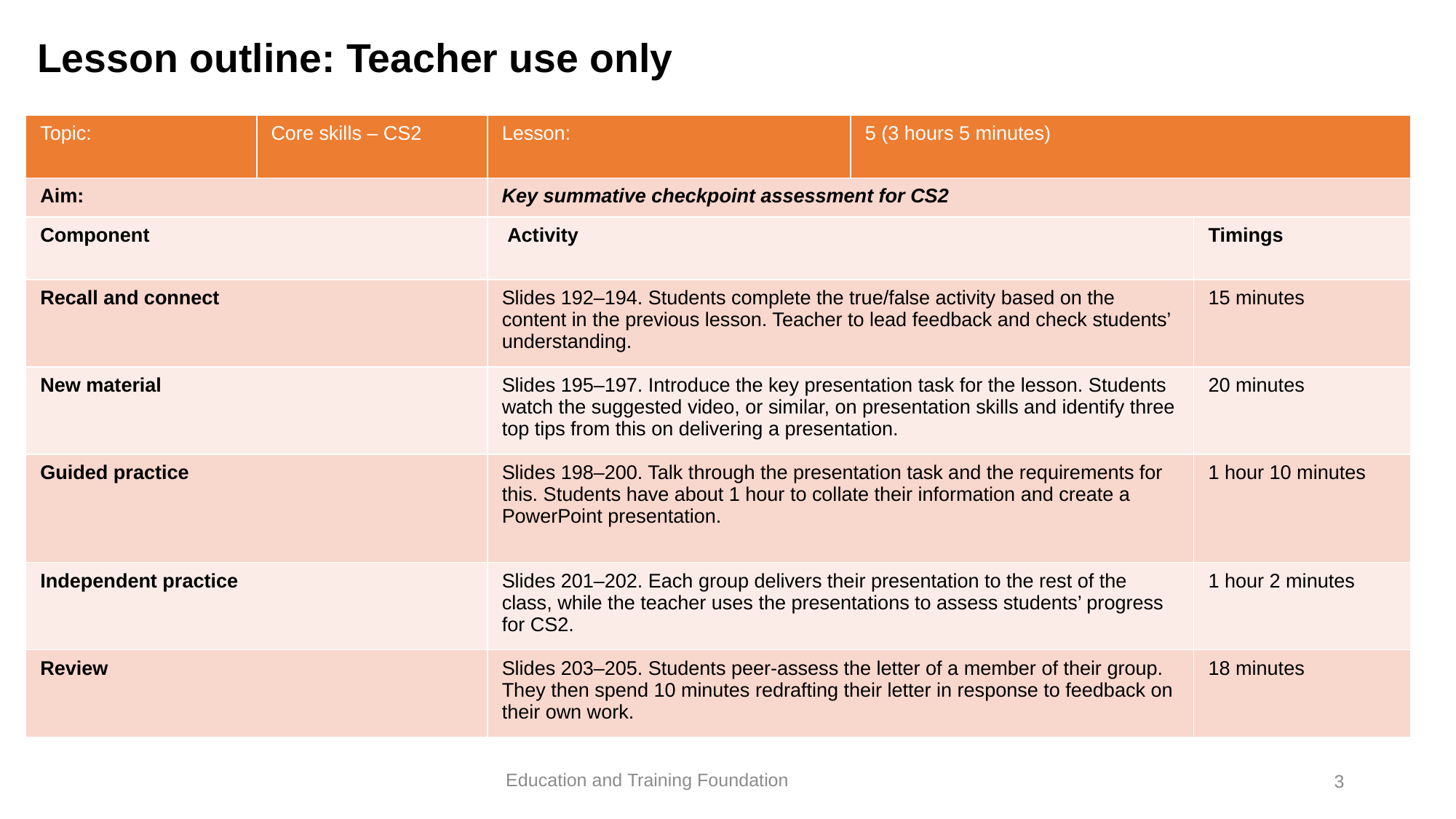

# Lesson outline: Teacher use only

| Topic: | Core skills – CS2 | Lesson: | 5 (3 hours 5 minutes) |  |
| --- | --- | --- | --- | --- |
| Aim: |  | Key summative checkpoint assessment for CS2 |  |  |
| Component |  | Activity |  | Timings |
| Recall and connect |  | Slides 192–194. Students complete the true/false activity based on the content in the previous lesson. Teacher to lead feedback and check students’ understanding. |  | 15 minutes |
| New material |  | Slides 195–197. Introduce the key presentation task for the lesson. Students watch the suggested video, or similar, on presentation skills and identify three top tips from this on delivering a presentation. |  | 20 minutes |
| Guided practice |  | Slides 198–200. Talk through the presentation task and the requirements for this. Students have about 1 hour to collate their information and create a PowerPoint presentation. |  | 1 hour 10 minutes |
| Independent practice |  | Slides 201–202. Each group delivers their presentation to the rest of the class, while the teacher uses the presentations to assess students’ progress for CS2. |  | 1 hour 2 minutes |
| Review |  | Slides 203–205. Students peer-assess the letter of a member of their group. They then spend 10 minutes redrafting their letter in response to feedback on their own work. |  | 18 minutes |

Education and Training Foundation
3